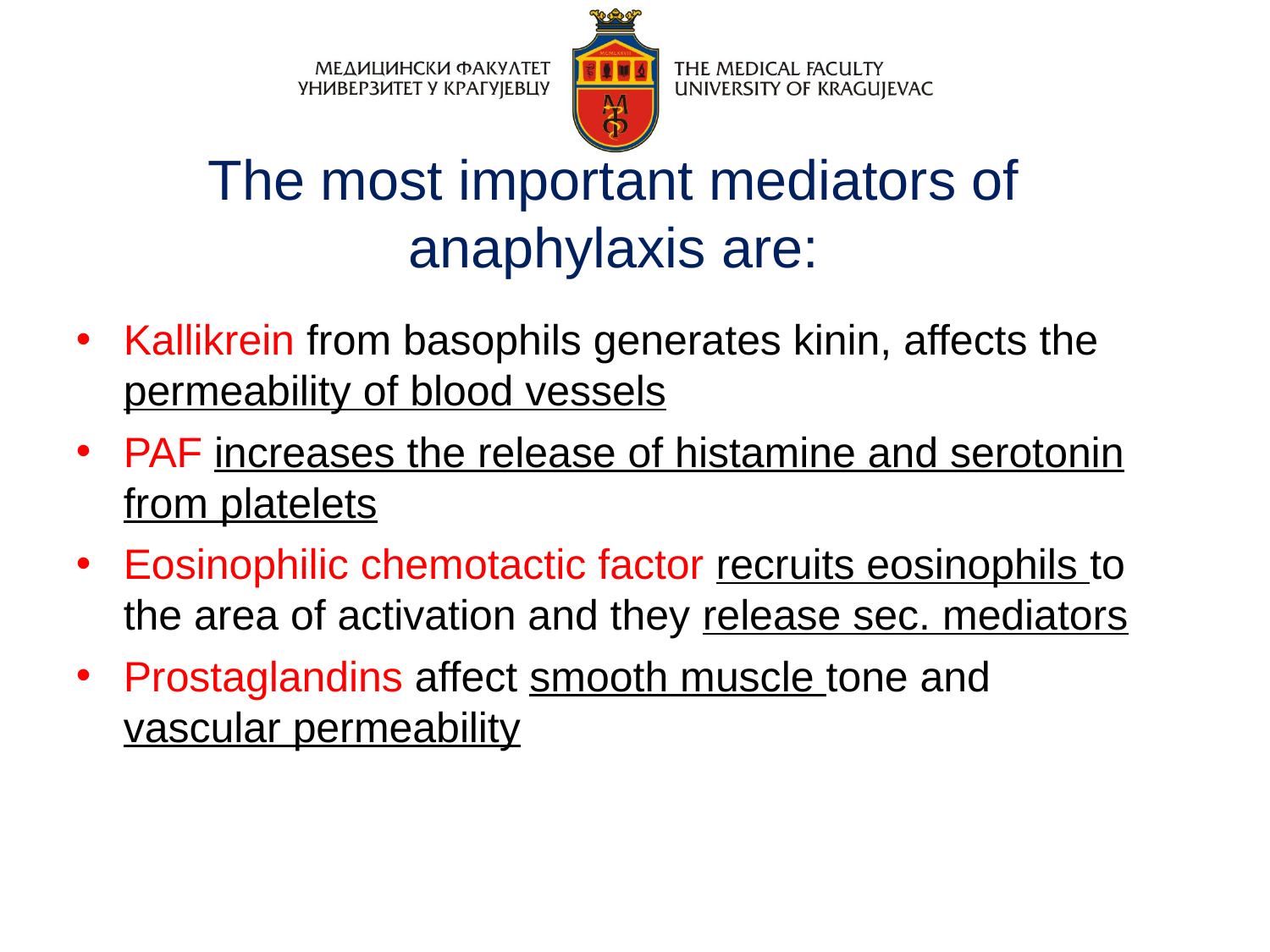

The most important mediators of anaphylaxis are:
Kallikrein from basophils generates kinin, affects the permeability of blood vessels
PAF increases the release of histamine and serotonin from platelets
Eosinophilic chemotactic factor recruits eosinophils to the area of activation and they release sec. mediators
Prostaglandins affect smooth muscle tone and vascular permeability